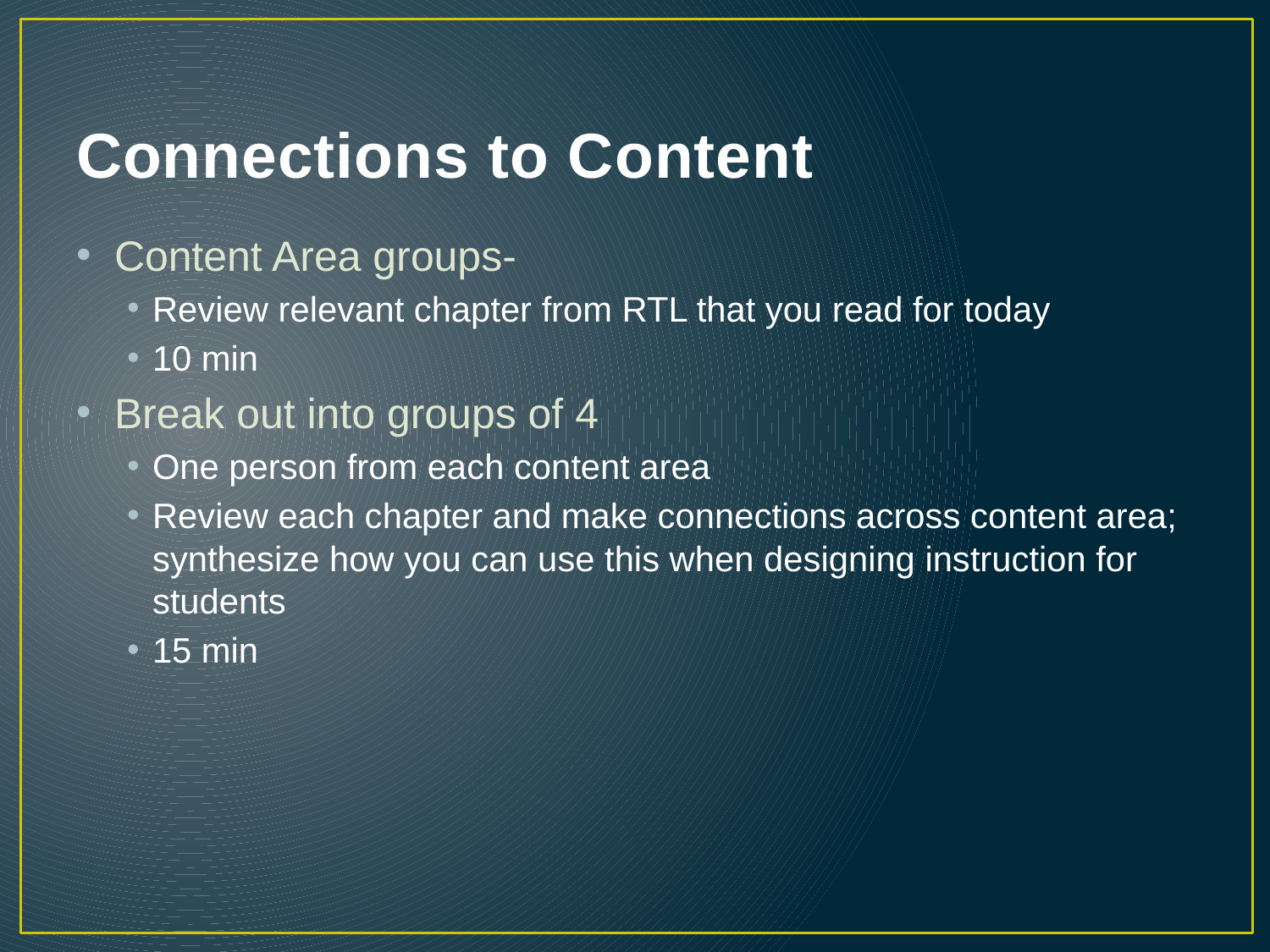

# Connections to Content
Content Area groups-
Review relevant chapter from RTL that you read for today
10 min
Break out into groups of 4
One person from each content area
Review each chapter and make connections across content area; synthesize how you can use this when designing instruction for students
15 min